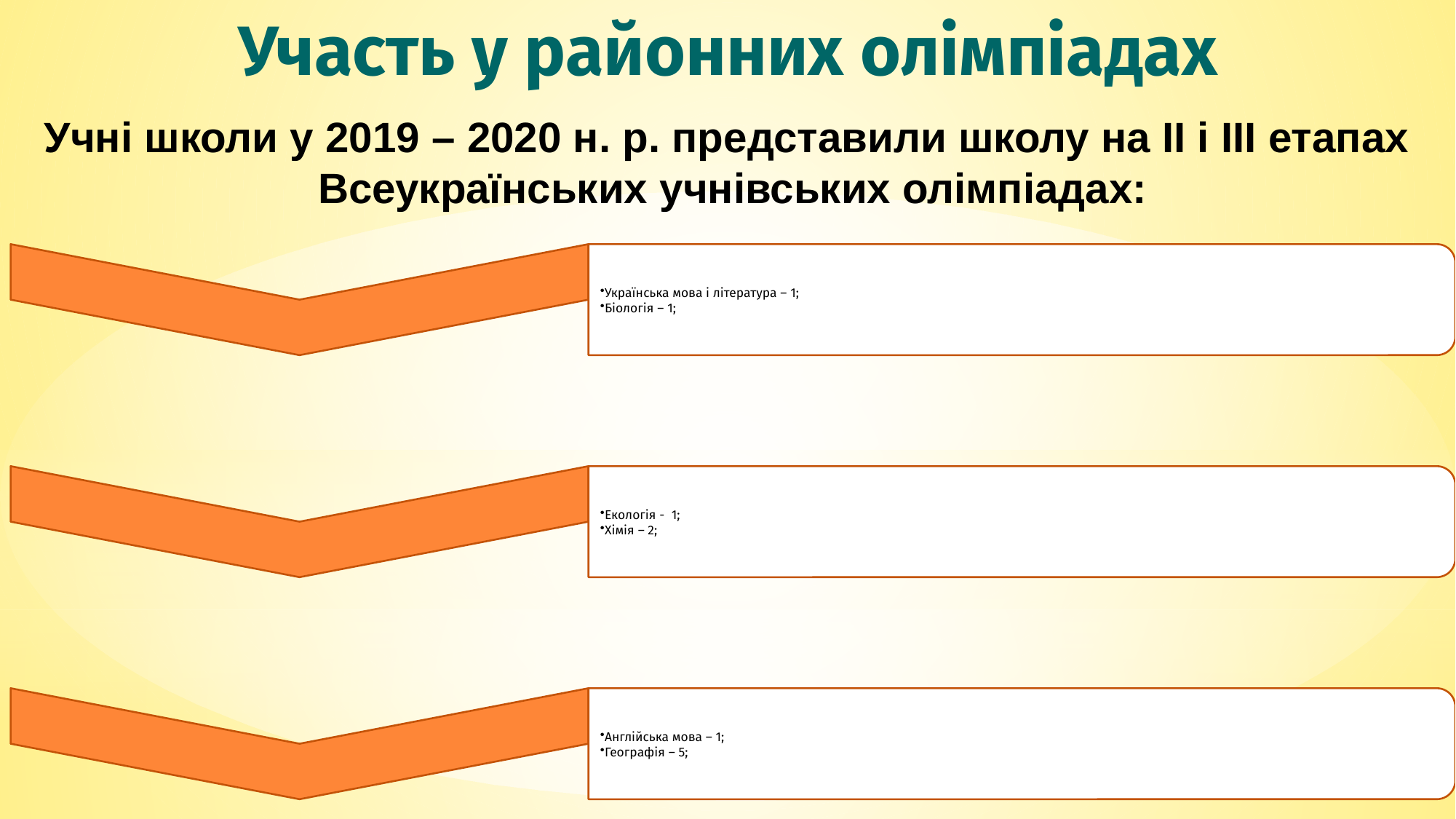

# Участь у районних олімпіадах
Учні школи у 2019 – 2020 н. р. представили школу на ІІ і ІІІ етапах  Всеукраїнських учнівських олімпіадах:
Українська мова і література – 1;
Біологія – 1;
Екологія -  1;
Англійська мова – 1;
Хімія – 2;
Географія – 5;